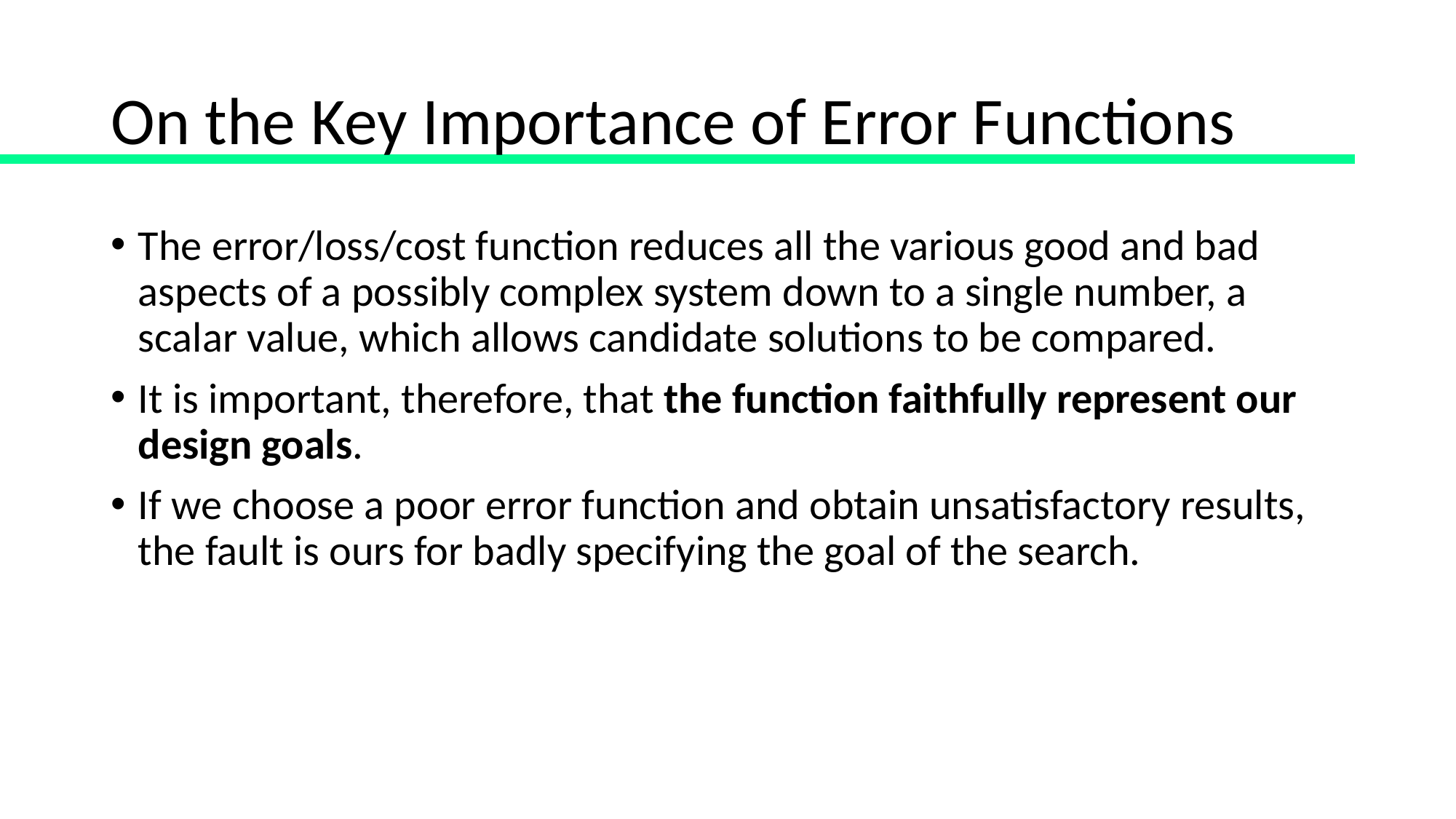

# On the Key Importance of Error Functions
The error/loss/cost function reduces all the various good and bad aspects of a possibly complex system down to a single number, a scalar value, which allows candidate solutions to be compared.
It is important, therefore, that the function faithfully represent our design goals.
If we choose a poor error function and obtain unsatisfactory results, the fault is ours for badly specifying the goal of the search.